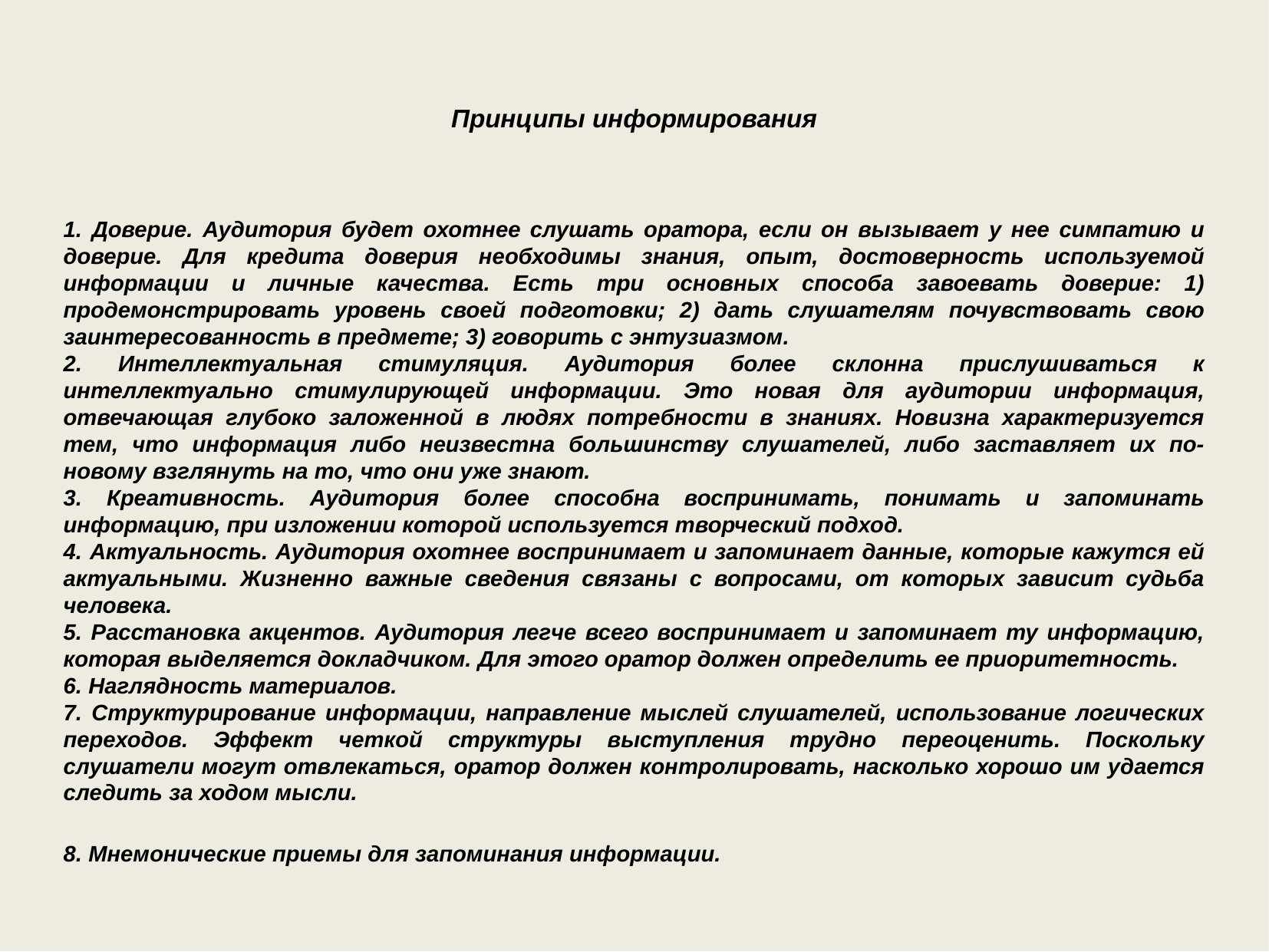

Принципы информирования

1. Доверие. Аудитория будет охотнее слушать оратора, если он вызывает у нее симпатию и доверие. Для кредита доверия необходимы знания, опыт, достоверность используемой информации и личные качества. Есть три основных способа завоевать доверие: 1) продемонстрировать уровень своей подготовки; 2) дать слушателям почувствовать свою заинтересованность в предмете; 3) говорить с энтузиазмом.
2. Интеллектуальная стимуляция. Аудитория более склонна прислушиваться к интеллектуально стимулирующей информации. Это новая для аудитории информация, отвечающая глубоко заложенной в людях потребности в знаниях. Новизна характеризуется тем, что информация либо неизвестна большинству слушателей, либо заставляет их по-новому взглянуть на то, что они уже знают.
3. Креативность. Аудитория более способна воспринимать, понимать и запоминать информацию, при изложении которой используется творческий подход.
4. Актуальность. Аудитория охотнее воспринимает и запоминает данные, которые кажутся ей актуальными. Жизненно важные сведения связаны с вопросами, от которых зависит судьба человека.
5. Расстановка акцентов. Аудитория легче всего воспринимает и запоминает ту информацию, которая выделяется докладчиком. Для этого оратор должен определить ее приоритетность.
6. Наглядность материалов.
7. Структурирование информации, направление мыслей слушателей, использование логических переходов. Эффект четкой структуры выступления трудно переоценить. Поскольку слушатели могут отвлекаться, оратор должен контролировать, насколько хорошо им удается следить за ходом мысли.

8. Мнемонические приемы для запоминания информации.